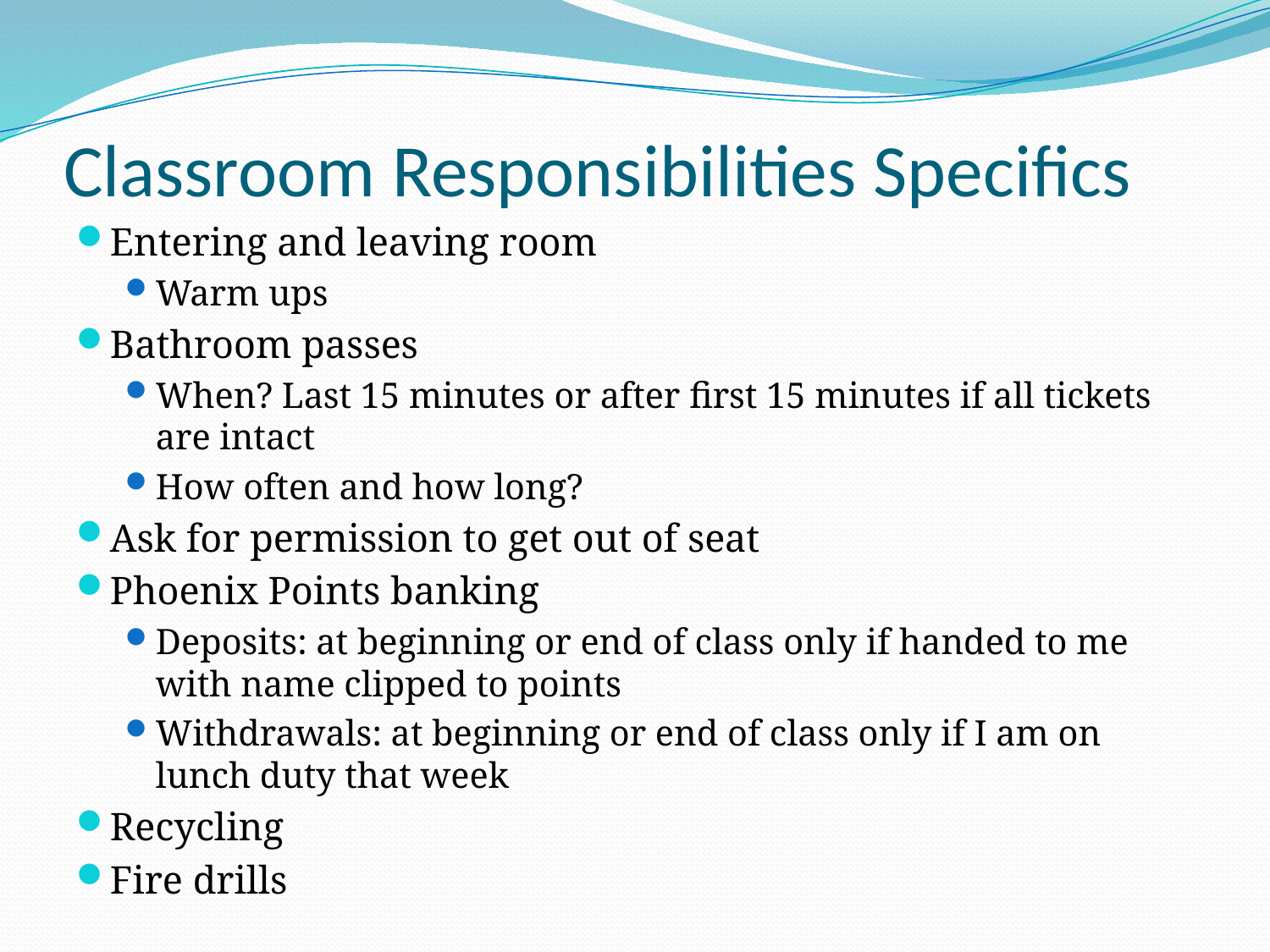

# Classroom Responsibilities Specifics
Entering and leaving room
Warm ups
Bathroom passes
When? Last 15 minutes or after first 15 minutes if all tickets are intact
How often and how long?
Ask for permission to get out of seat
Phoenix Points banking
Deposits: at beginning or end of class only if handed to me with name clipped to points
Withdrawals: at beginning or end of class only if I am on lunch duty that week
Recycling
Fire drills